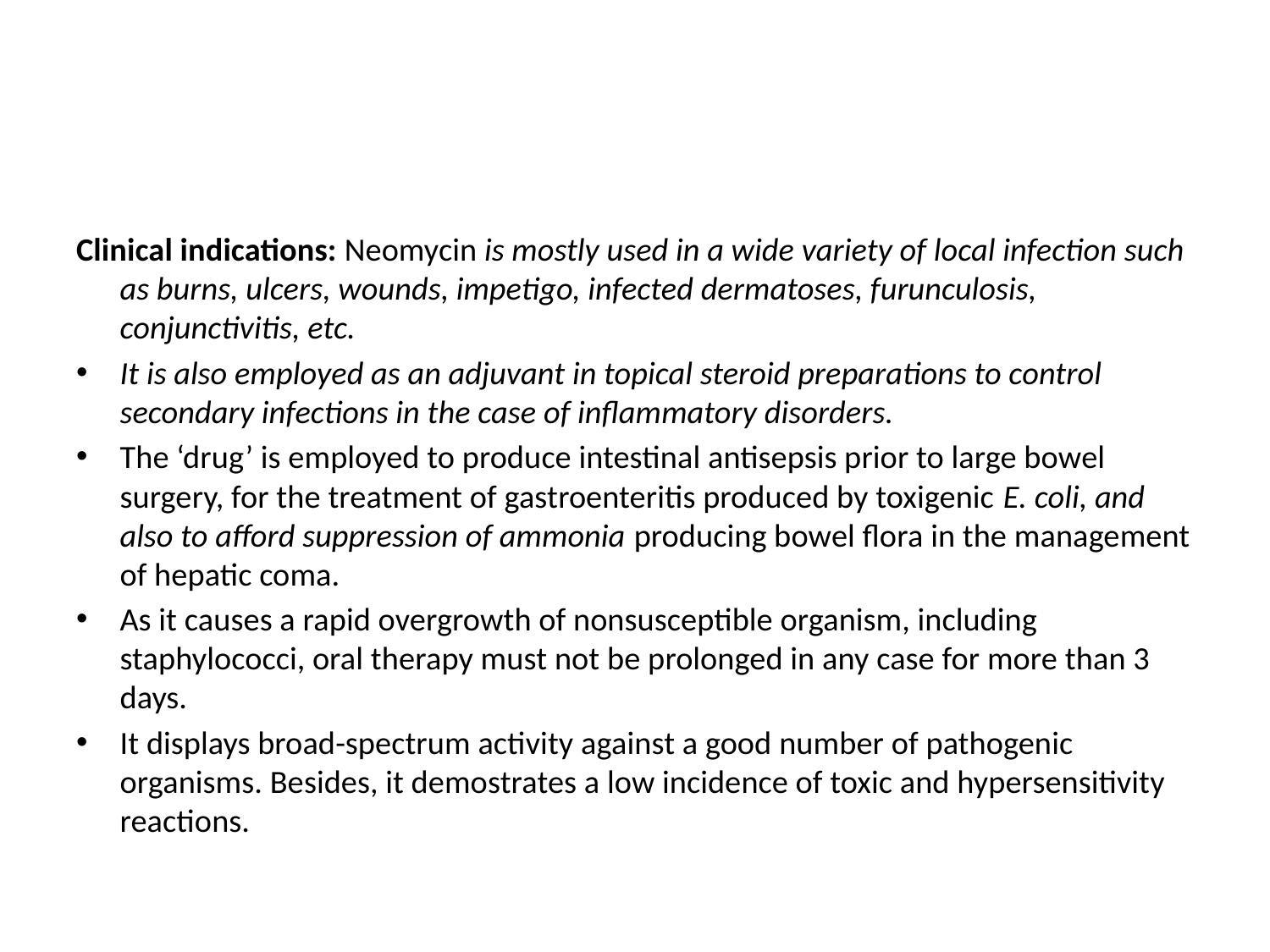

#
Clinical indications: Neomycin is mostly used in a wide variety of local infection such as burns, ulcers, wounds, impetigo, infected dermatoses, furunculosis, conjunctivitis, etc.
It is also employed as an adjuvant in topical steroid preparations to control secondary infections in the case of inflammatory disorders.
The ‘drug’ is employed to produce intestinal antisepsis prior to large bowel surgery, for the treatment of gastroenteritis produced by toxigenic E. coli, and also to afford suppression of ammonia producing bowel flora in the management of hepatic coma.
As it causes a rapid overgrowth of nonsusceptible organism, including staphylococci, oral therapy must not be prolonged in any case for more than 3 days.
It displays broad-spectrum activity against a good number of pathogenic organisms. Besides, it demostrates a low incidence of toxic and hypersensitivity reactions.